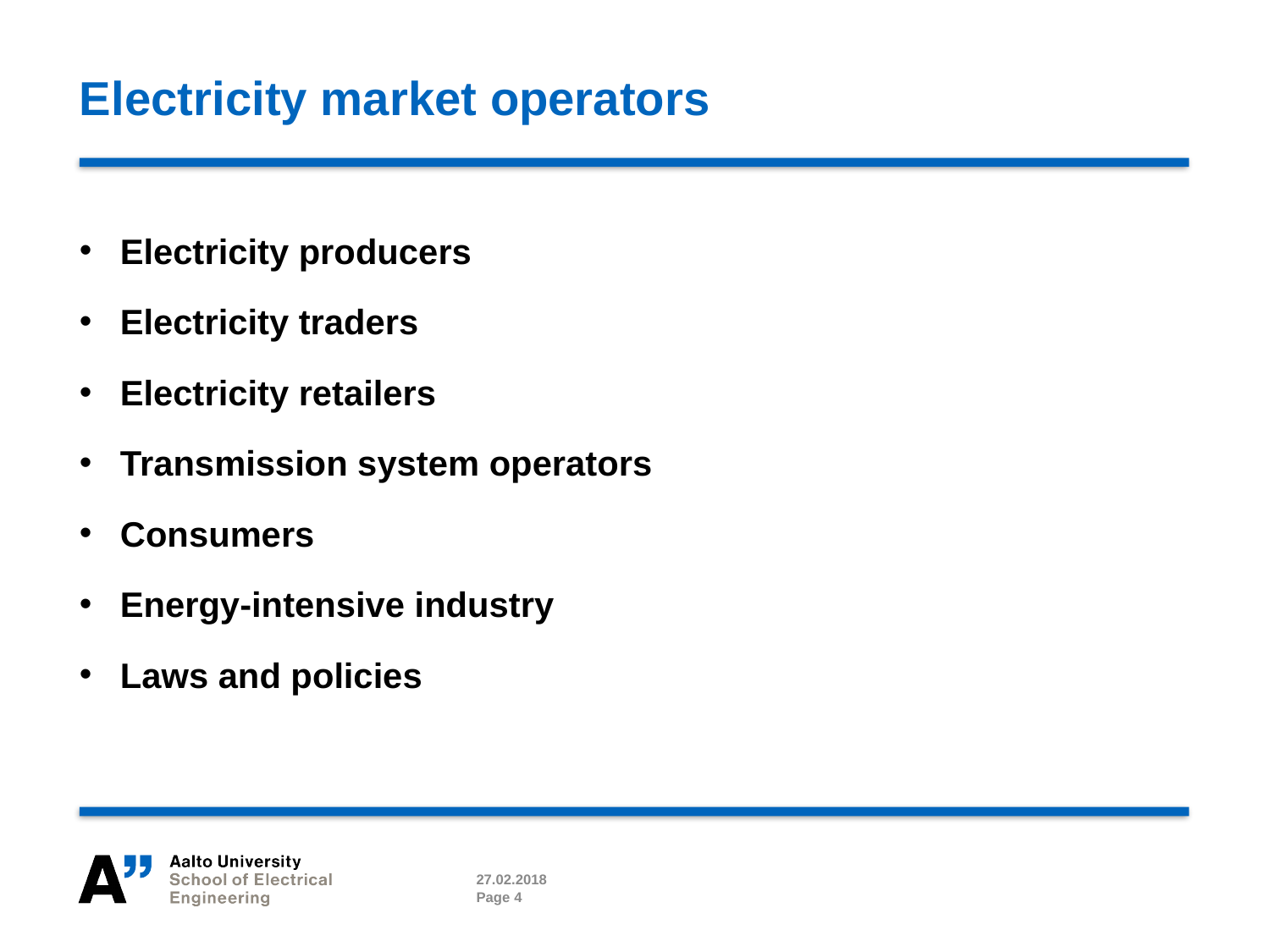

# Electricity market operators
Electricity producers
Electricity traders
Electricity retailers
Transmission system operators
Consumers
Energy-intensive industry
Laws and policies

27.02.2018
Page 4